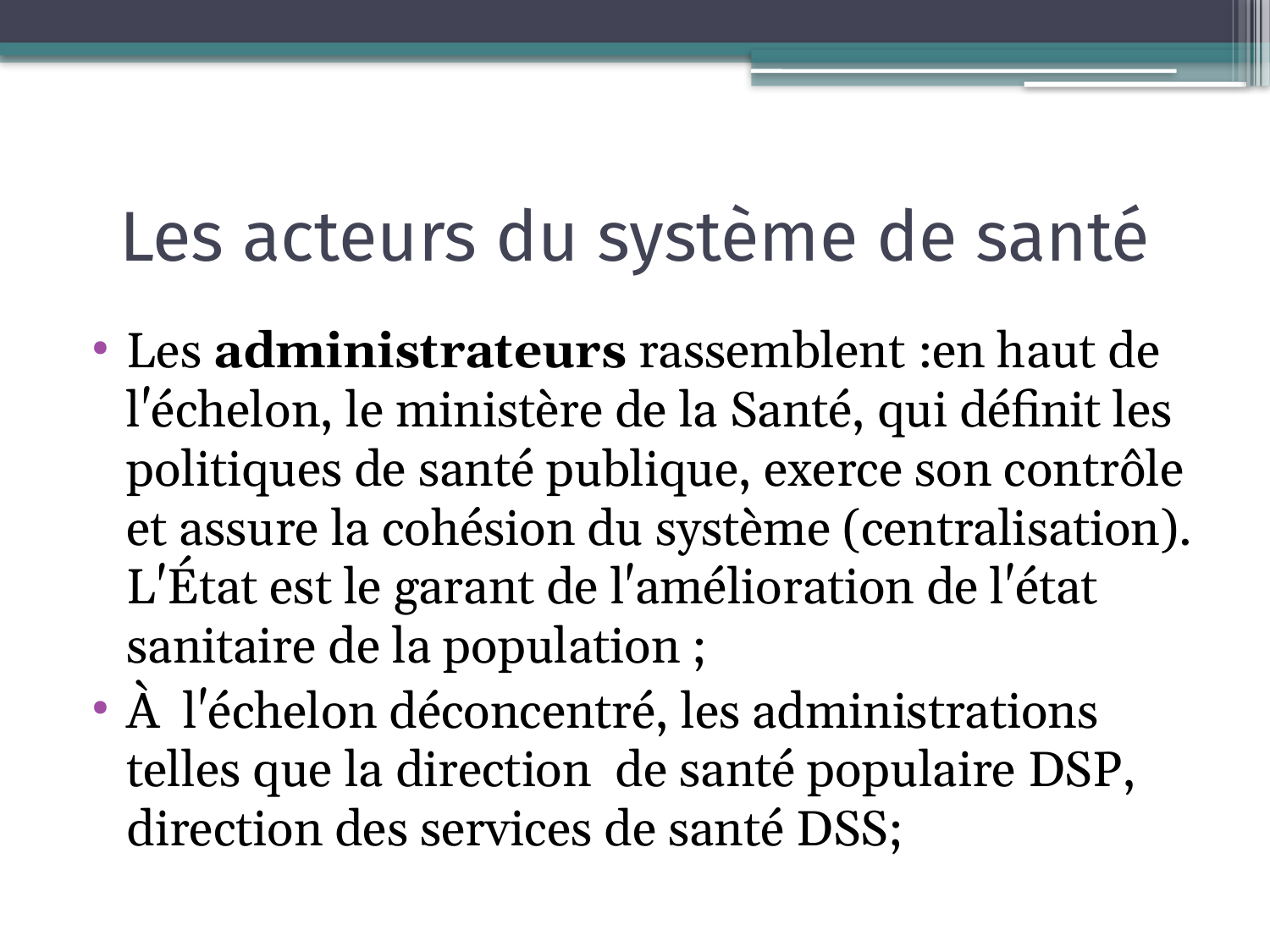

# Les acteurs du système de santé
Les administrateurs rassemblent :en haut de l'échelon, le ministère de la Santé, qui définit les politiques de santé publique, exerce son contrôle et assure la cohésion du système (centralisation). L'État est le garant de l'amélioration de l'état sanitaire de la population ;
À  l'échelon déconcentré, les administrations telles que la direction  de santé populaire DSP, direction des services de santé DSS;